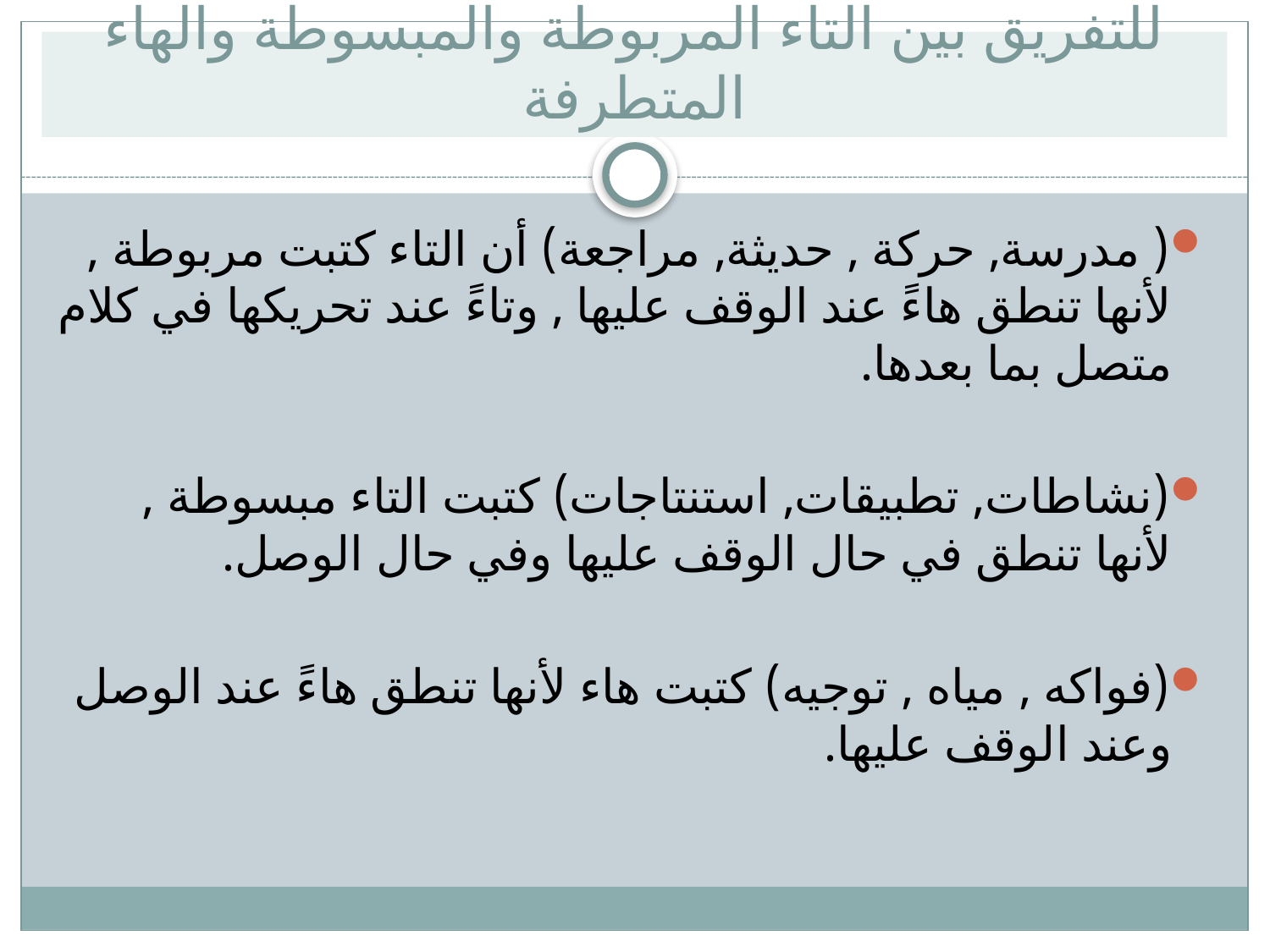

# للتفريق بين التاء المربوطة والمبسوطة والهاء المتطرفة
( مدرسة, حركة , حديثة, مراجعة) أن التاء كتبت مربوطة , لأنها تنطق هاءً عند الوقف عليها , وتاءً عند تحريكها في كلام متصل بما بعدها.

(نشاطات, تطبيقات, استنتاجات) كتبت التاء مبسوطة , لأنها تنطق في حال الوقف عليها وفي حال الوصل.

(فواكه , مياه , توجيه) كتبت هاء لأنها تنطق هاءً عند الوصل وعند الوقف عليها.